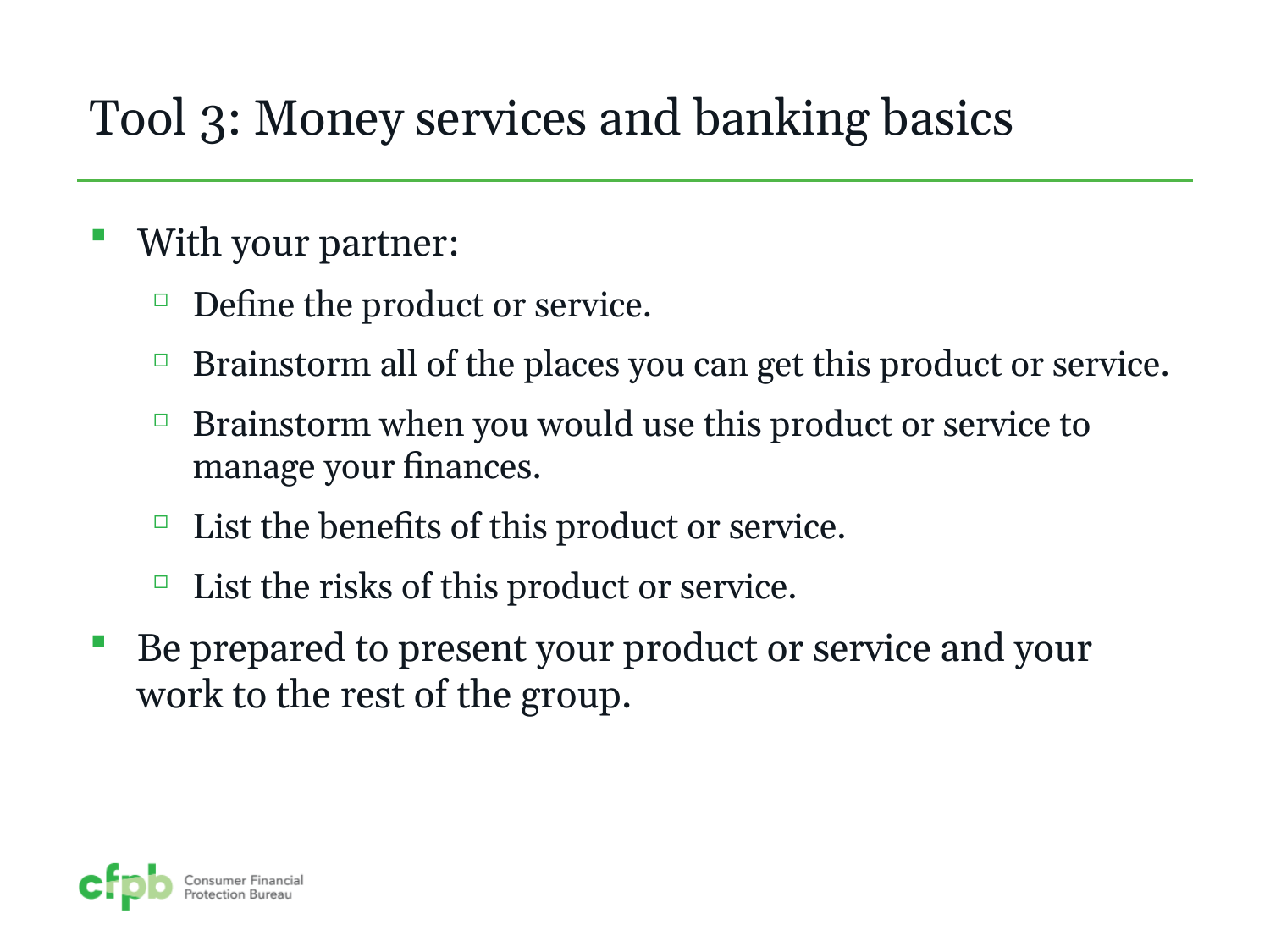

# Tool 3: Money services and banking basics
With your partner:
Define the product or service.
Brainstorm all of the places you can get this product or service.
Brainstorm when you would use this product or service to manage your finances.
List the benefits of this product or service.
List the risks of this product or service.
Be prepared to present your product or service and your work to the rest of the group.